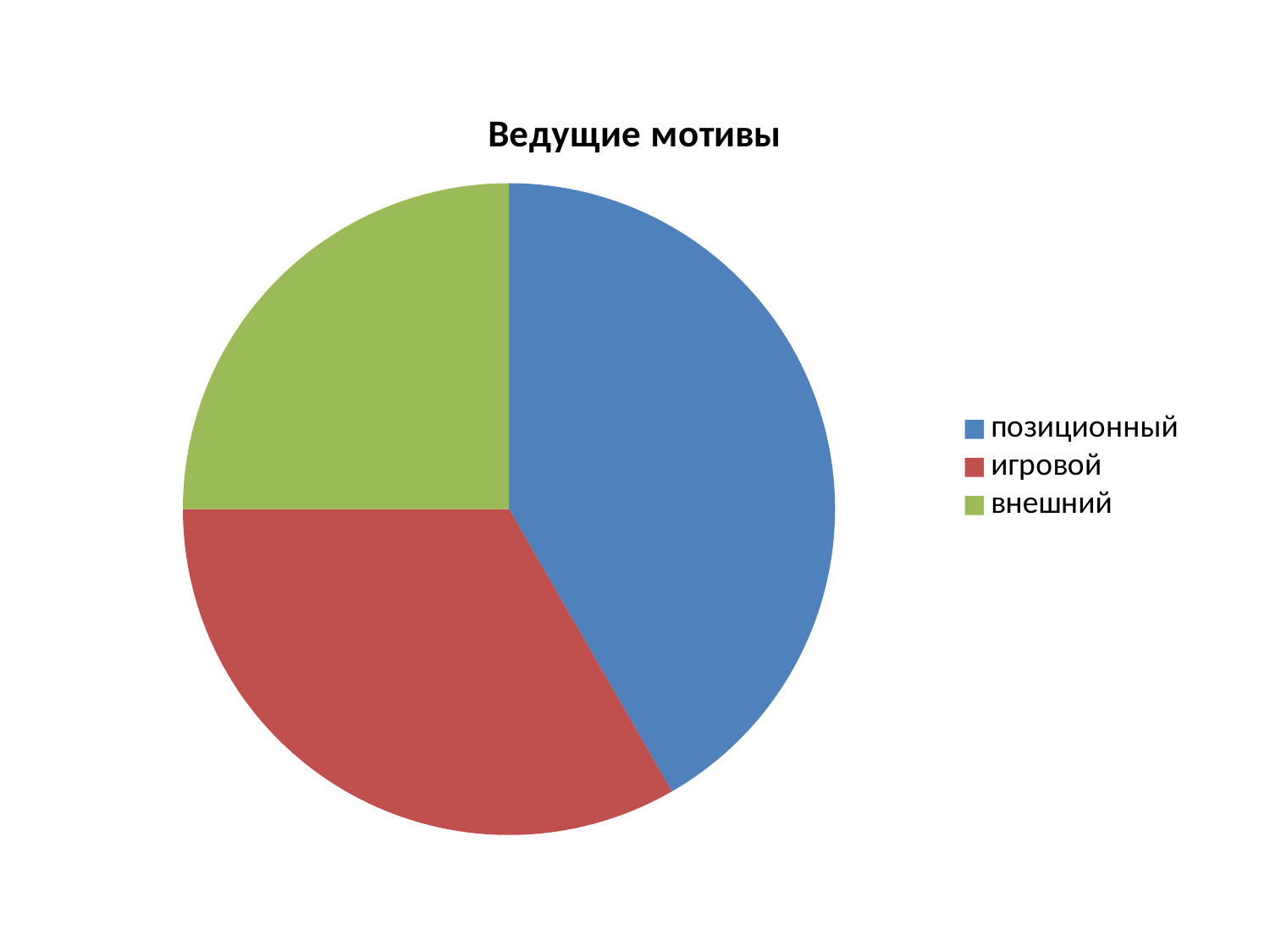

### Chart:

| Category | Ведущие мотивы |
|---|---|
| позиционный  | 0.455 |
| игровой | 0.364 |
| внешний | 0.273 |